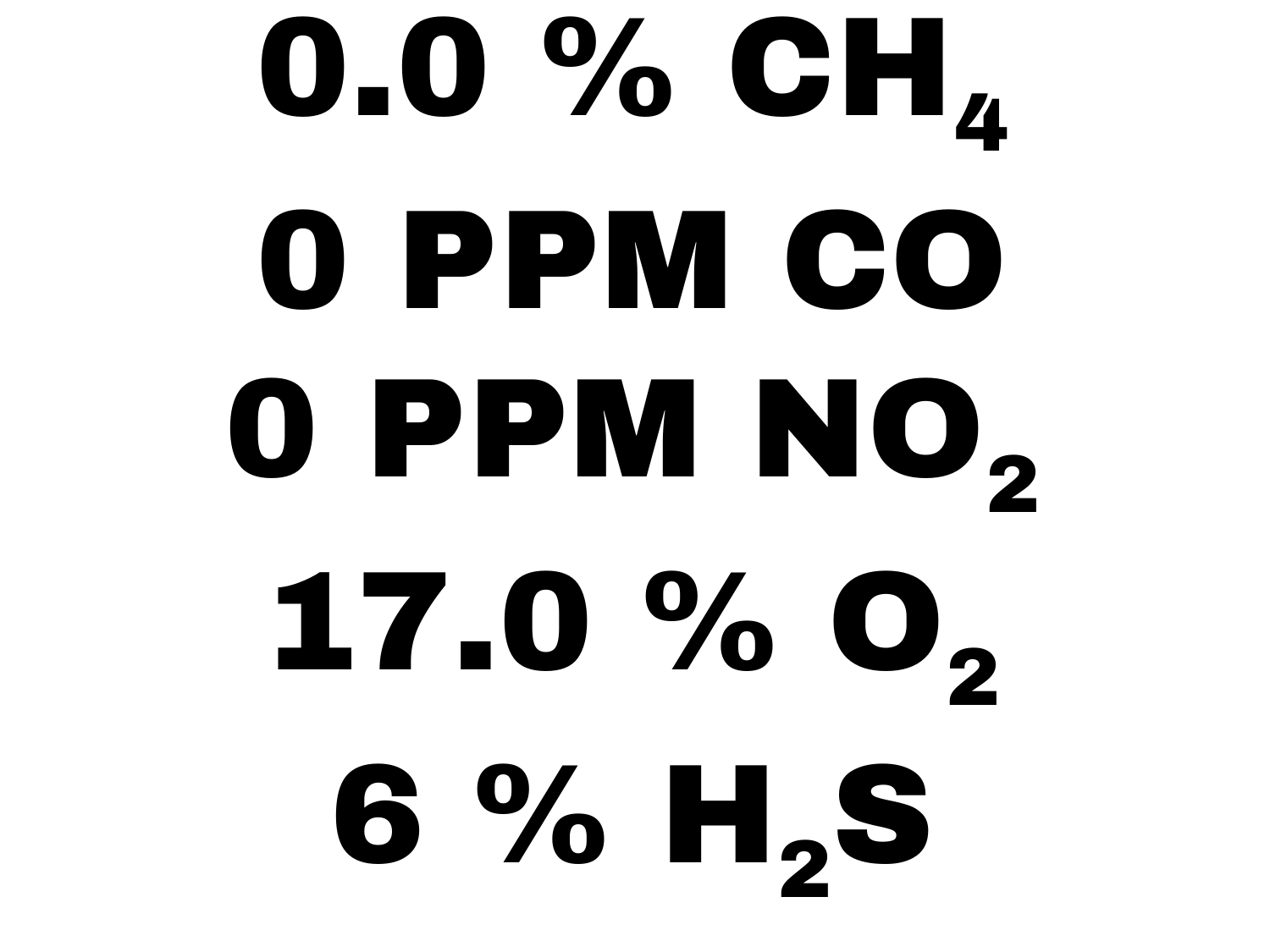

# 0.0 % CH4 0 PPM CO 0 PPM NO2 17.0 % O2 6 % H2S